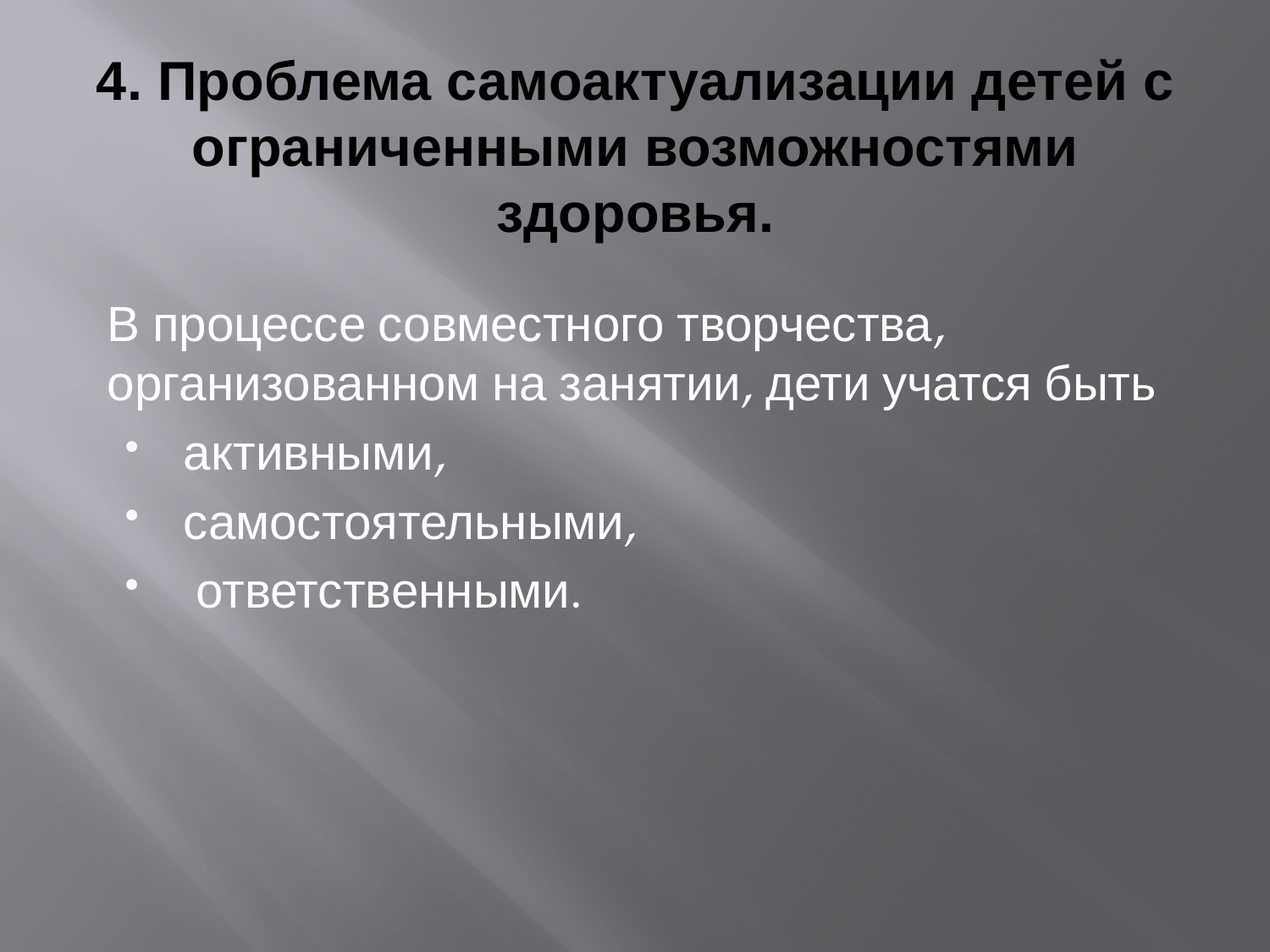

# 4. Проблема самоактуализации детей с ограниченными возможностями здоровья.
В процессе совместного творчества, организованном на занятии, дети учатся быть
активными,
самостоятельными,
 ответственными.